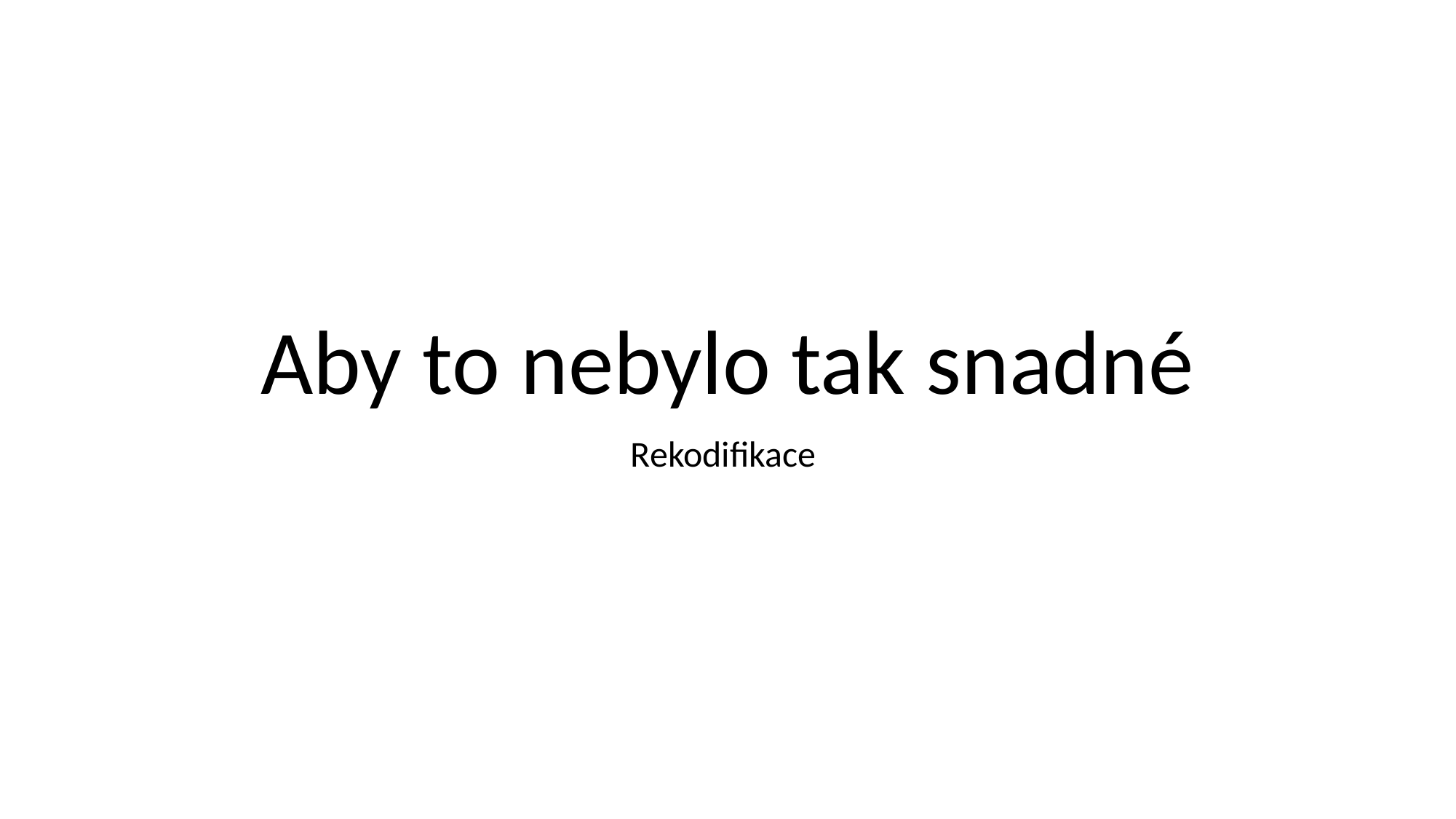

# Aby to nebylo tak snadné
Rekodifikace